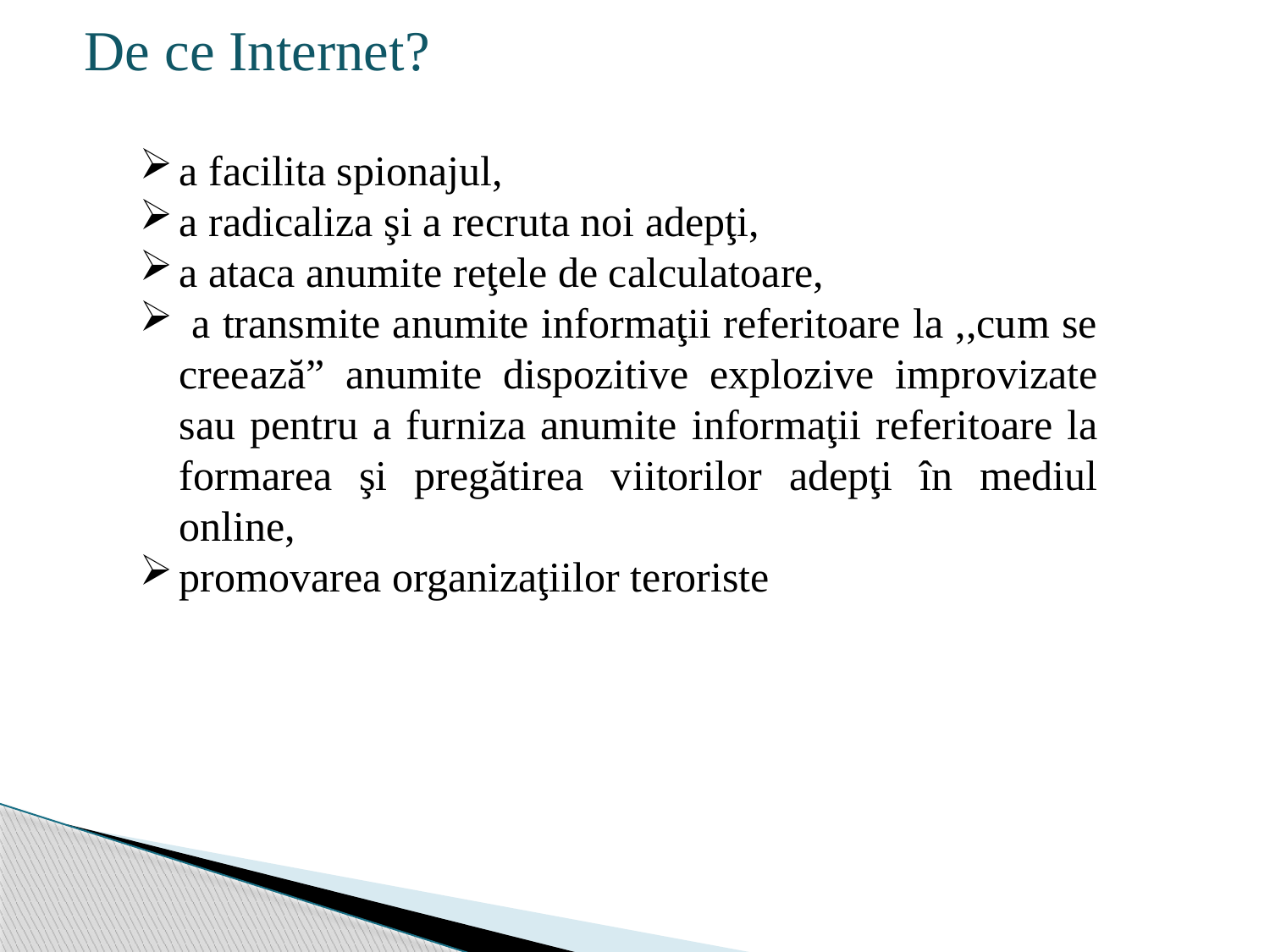

De ce Internet?
a facilita spionajul,
a radicaliza şi a recruta noi adepţi,
a ataca anumite reţele de calculatoare,
 a transmite anumite informaţii referitoare la ,,cum se creează” anumite dispozitive explozive improvizate sau pentru a furniza anumite informaţii referitoare la formarea şi pregătirea viitorilor adepţi în mediul online,
promovarea organizaţiilor teroriste